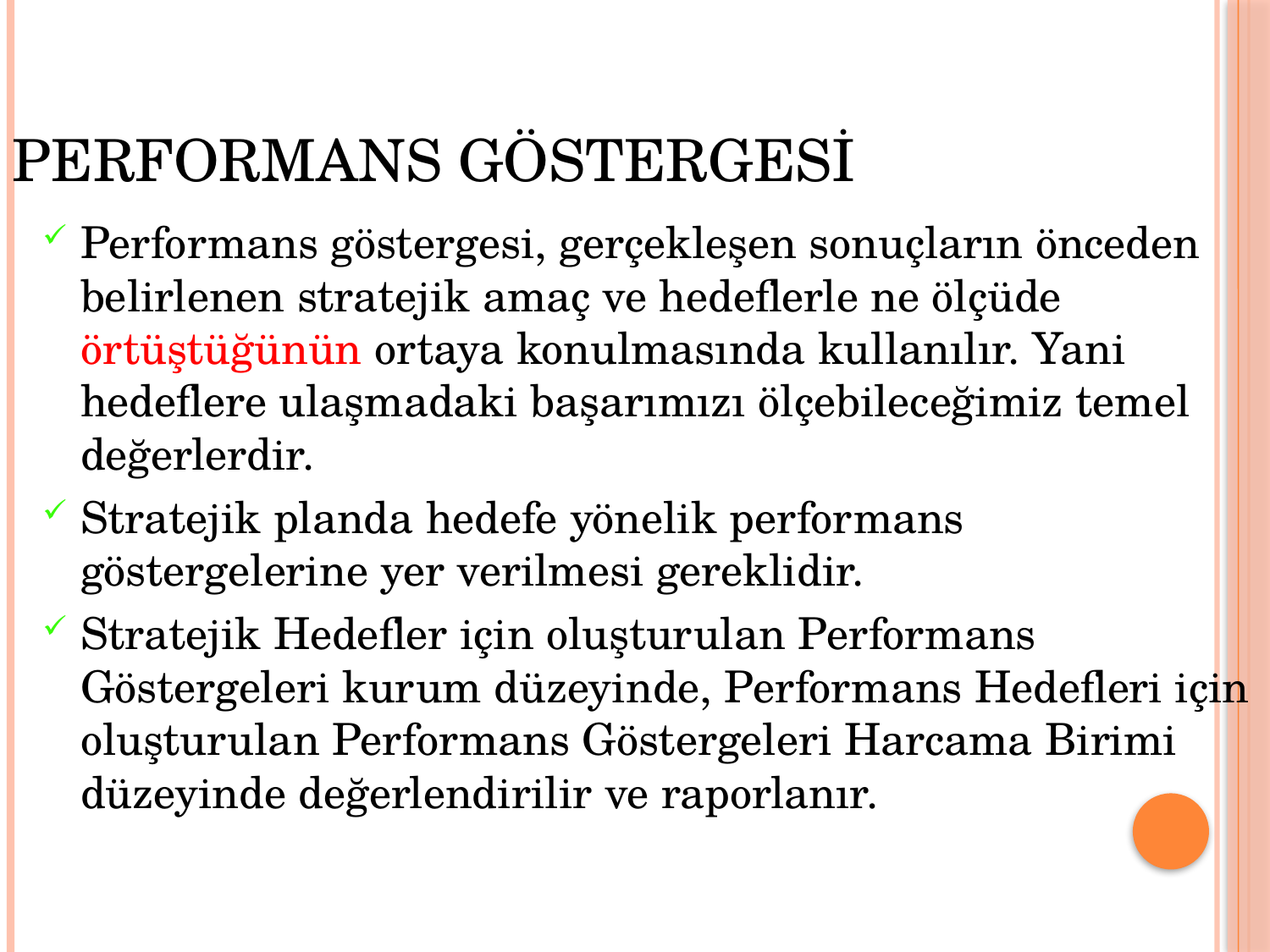

PERFORMANS GÖSTERGESİ
Performans göstergesi, gerçekleşen sonuçların önceden belirlenen stratejik amaç ve hedeflerle ne ölçüde örtüştüğünün ortaya konulmasında kullanılır. Yani hedeflere ulaşmadaki başarımızı ölçebileceğimiz temel değerlerdir.
Stratejik planda hedefe yönelik performans göstergelerine yer verilmesi gereklidir.
Stratejik Hedefler için oluşturulan Performans Göstergeleri kurum düzeyinde, Performans Hedefleri için oluşturulan Performans Göstergeleri Harcama Birimi düzeyinde değerlendirilir ve raporlanır.